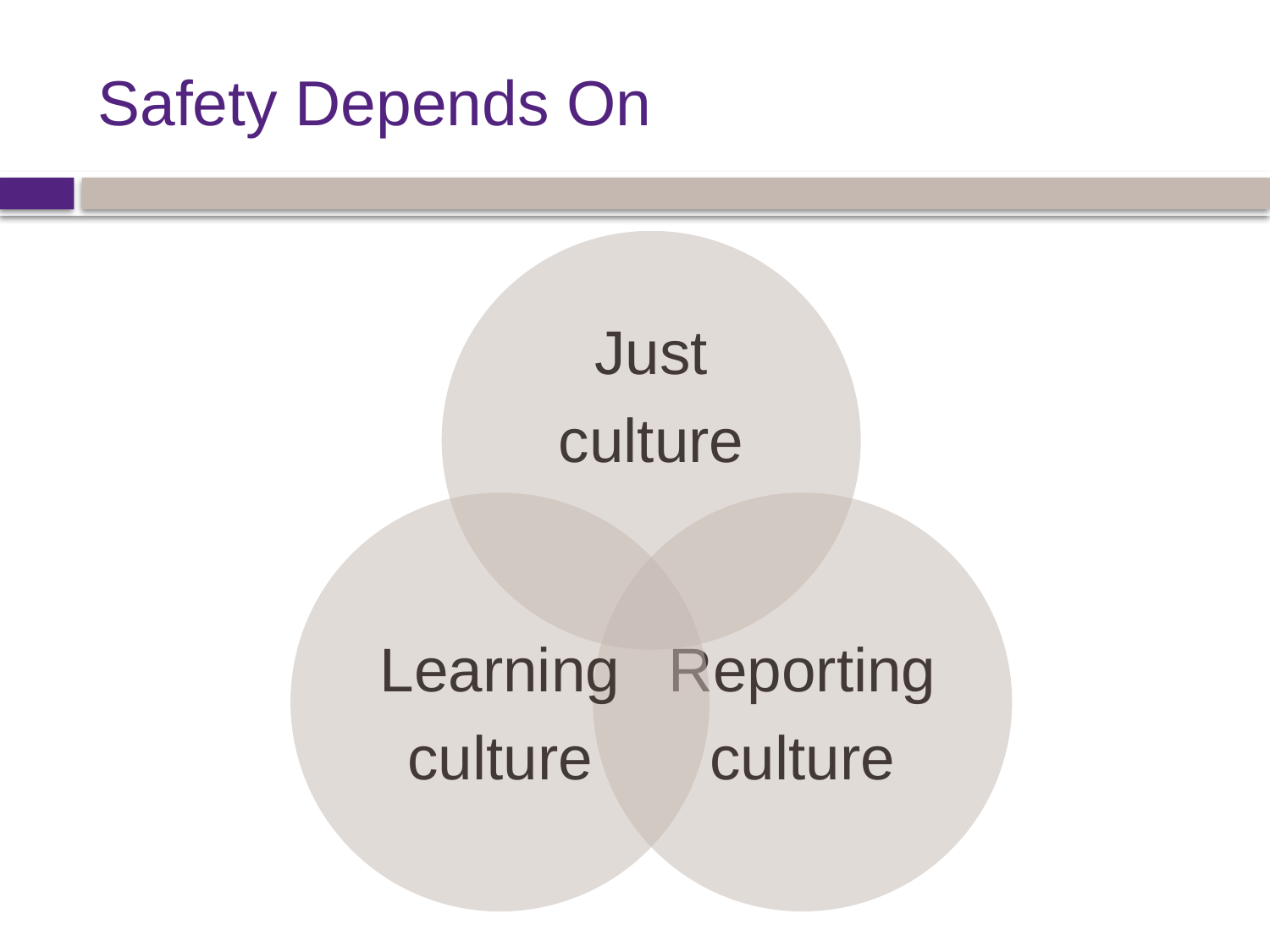

# Safety Depends On
Just
culture
Reporting
culture
Learning
culture